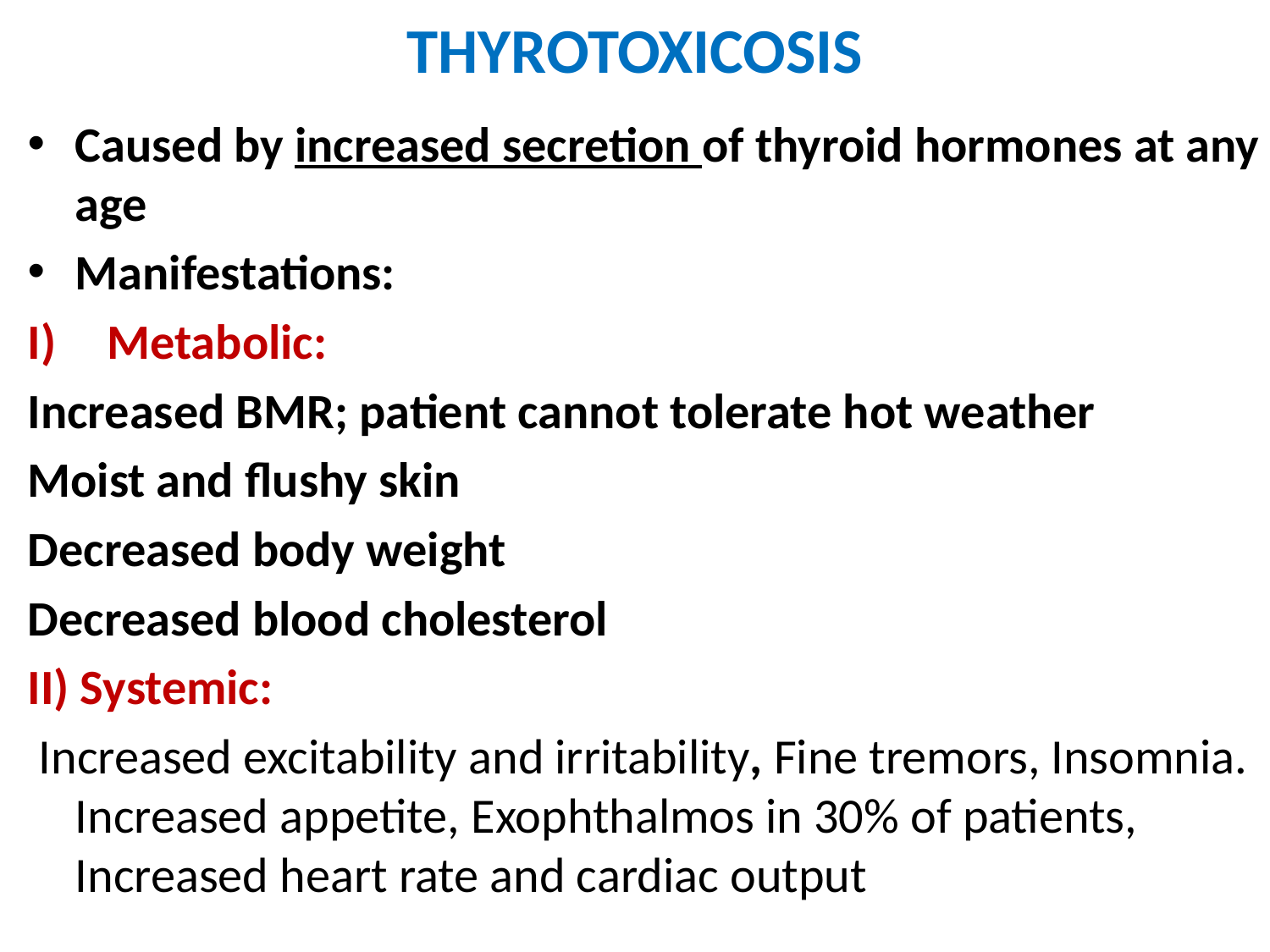

# THYROTOXICOSIS
Caused by increased secretion of thyroid hormones at any age
Manifestations:
Metabolic:
Increased BMR; patient cannot tolerate hot weather
Moist and flushy skin
Decreased body weight
Decreased blood cholesterol
II) Systemic:
 Increased excitability and irritability, Fine tremors, Insomnia. Increased appetite, Exophthalmos in 30% of patients, Increased heart rate and cardiac output